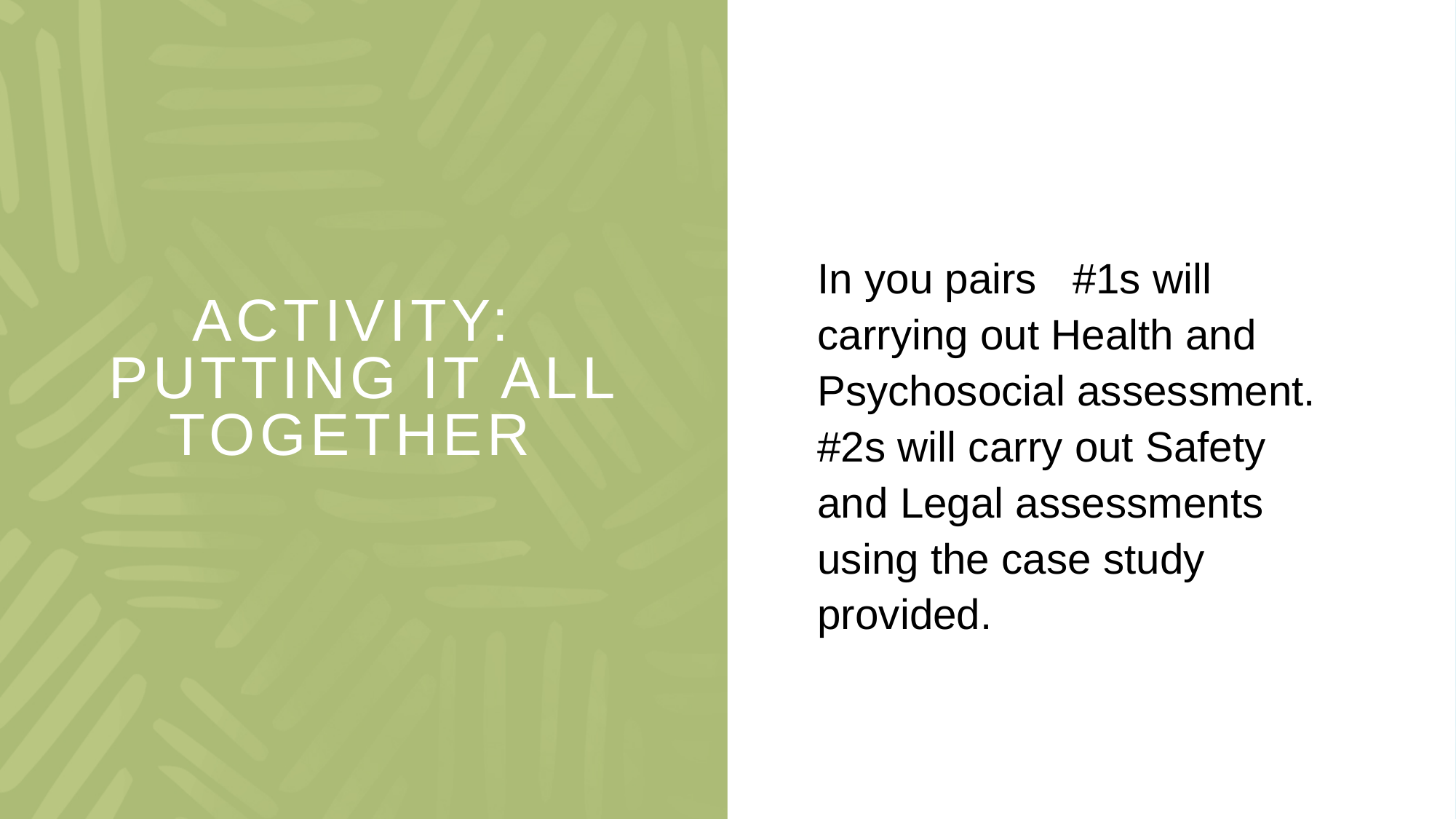

In you pairs   #1s will carrying out Health and Psychosocial assessment.  #2s will carry out Safety and Legal assessments using the case study provided.
# Activity: Putting it all together